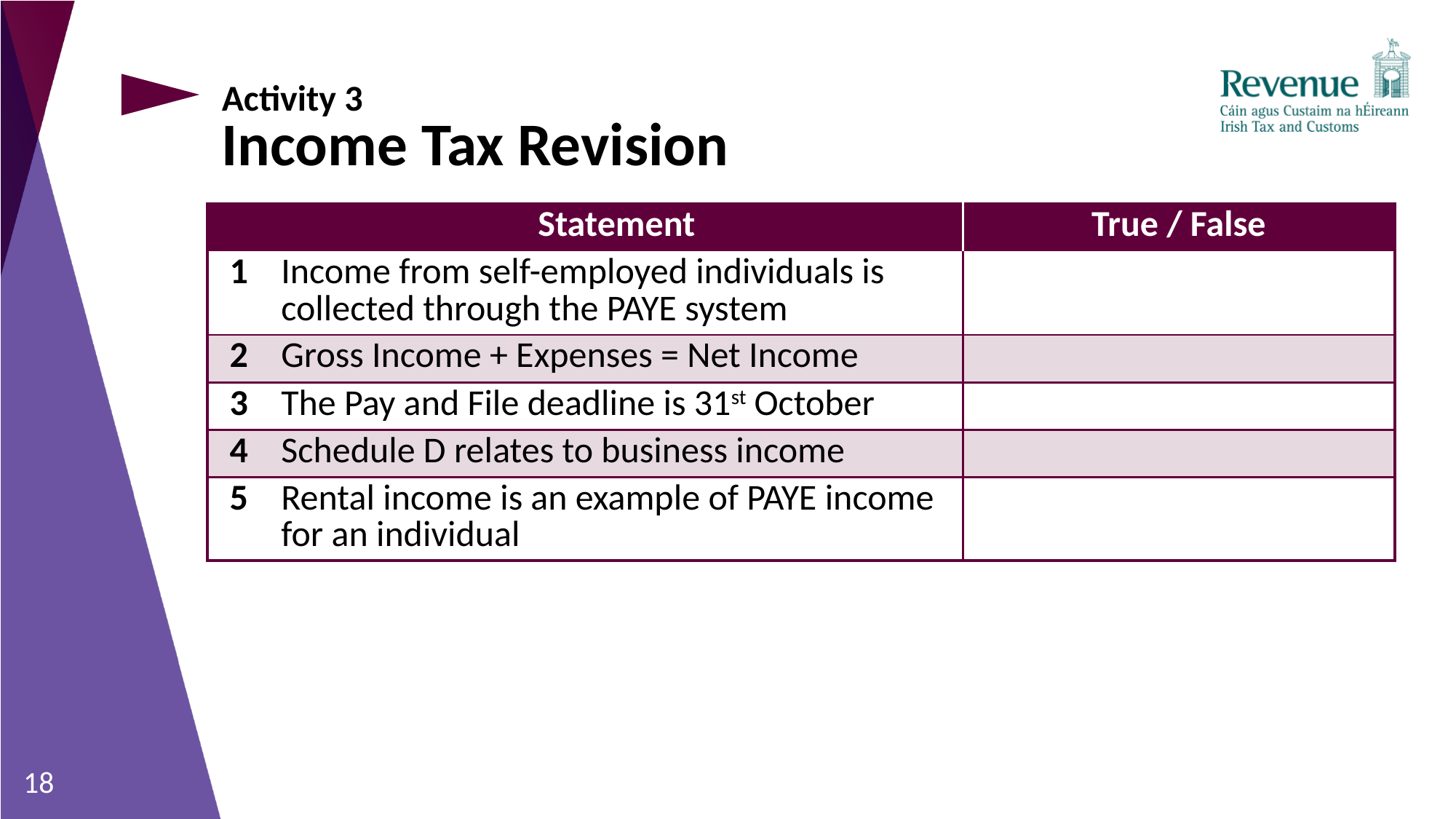

Activity 3
# Income Tax Revision
|  | Statement | True / False |
| --- | --- | --- |
| 1 | Income from self-employed individuals is collected through the PAYE system |  |
| 2 | Gross Income + Expenses = Net Income |  |
| 3 | The Pay and File deadline is 31st October |  |
| 4 | Schedule D relates to business income |  |
| 5 | Rental income is an example of PAYE income for an individual |  |
18